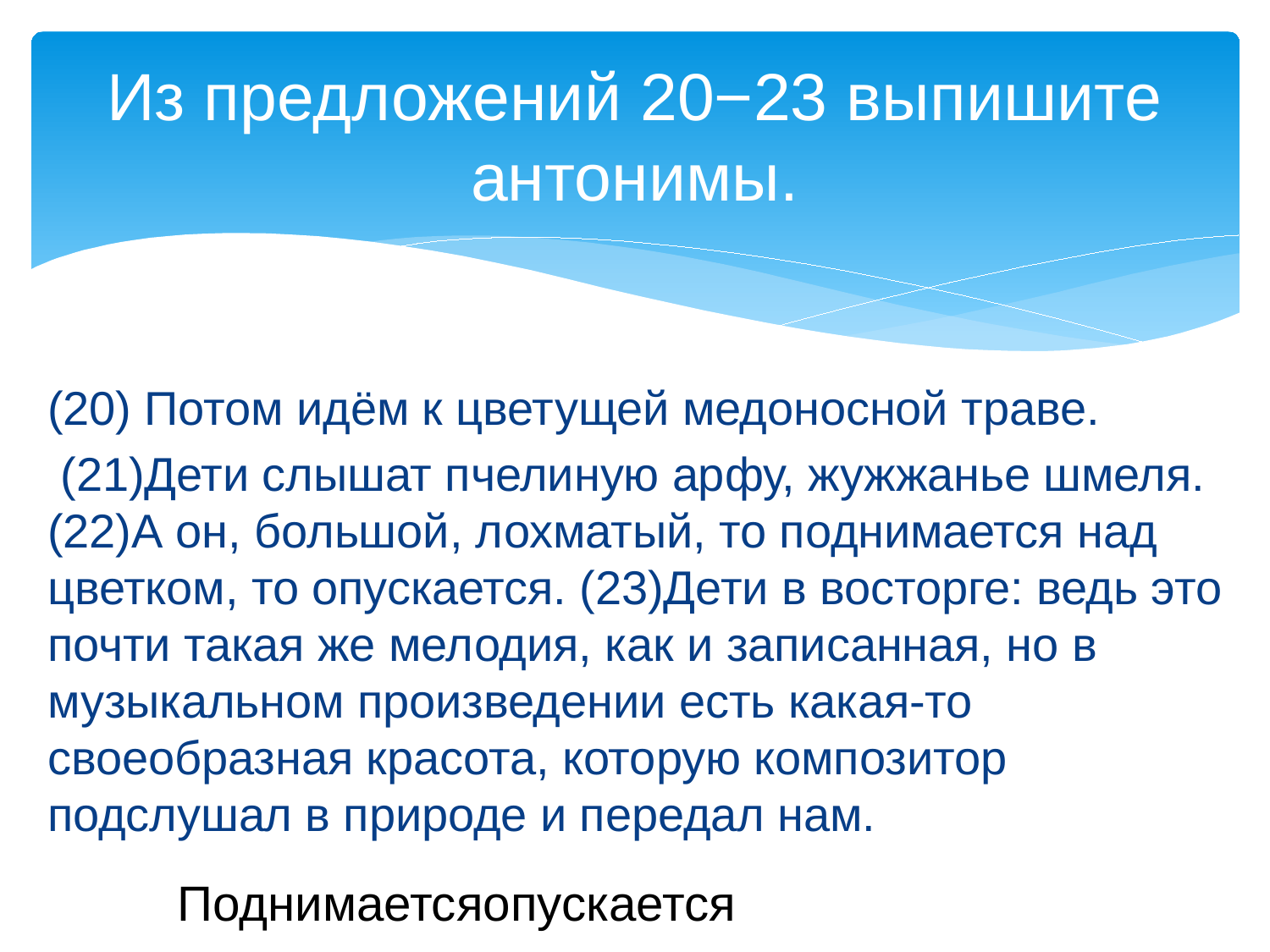

# Из предложений 20−23 выпишите антонимы.
(20) Потом идём к цветущей медоносной траве.
 (21)Дети слышат пчелиную арфу, жужжанье шмеля. (22)А он, большой, лохматый, то поднимается над цветком, то опускается. (23)Дети в восторге: ведь это почти такая же мелодия, как и записанная, но в музыкальном произведении есть какая-то своеобразная красота, которую композитор подслушал в природе и передал нам.
Поднимаетсяопускается